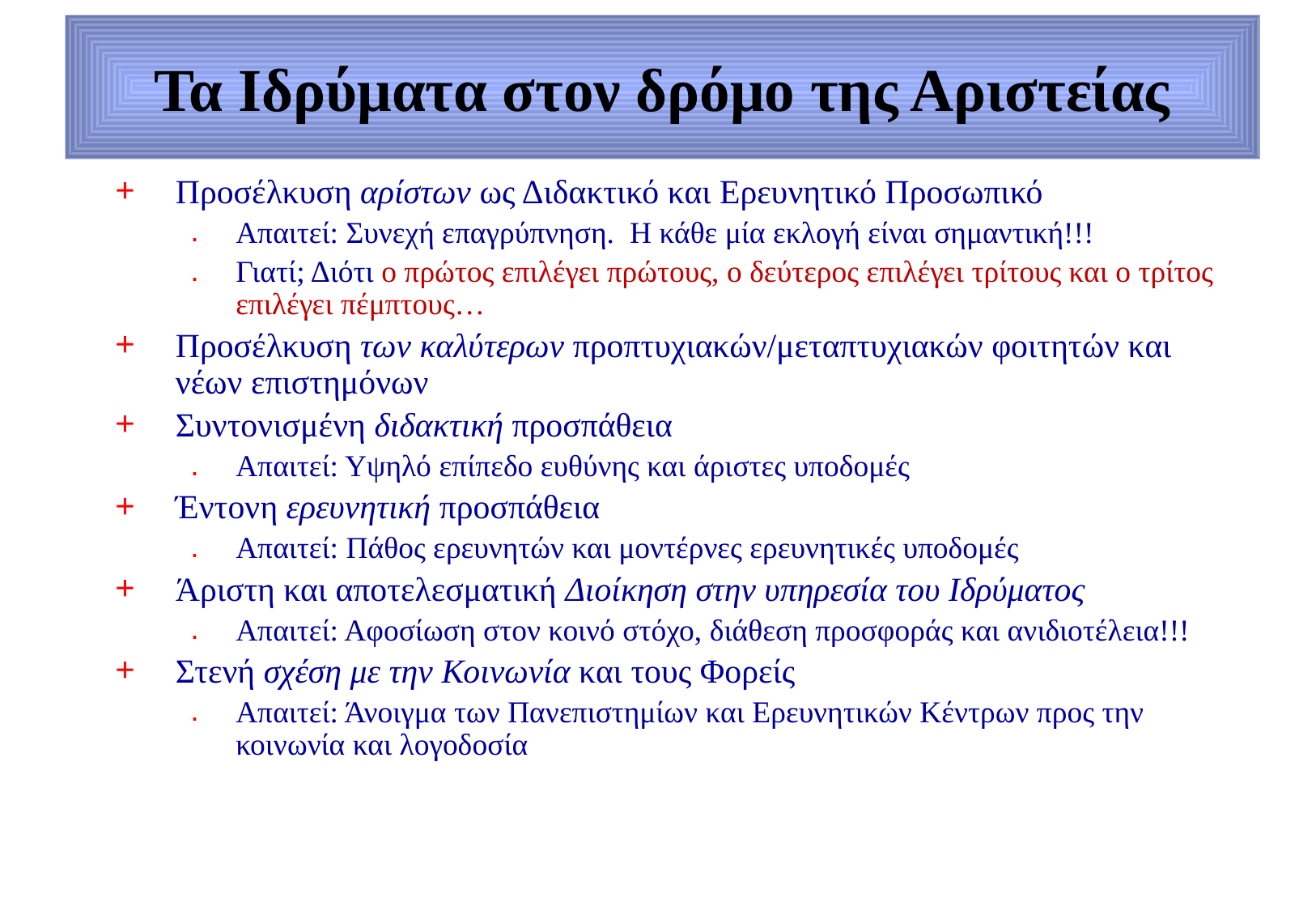

# Τα Ιδρύματα στον δρόμο της Αριστείας
Προσέλκυση αρίστων ως Διδακτικό και Ερευνητικό Προσωπικό
Απαιτεί: Συνεχή επαγρύπνηση.  Η κάθε μία εκλογή είναι σημαντική!!!
Γιατί; Διότι ο πρώτος επιλέγει πρώτους, ο δεύτερος επιλέγει τρίτους και ο τρίτος επιλέγει πέμπτους…
Προσέλκυση των καλύτερων προπτυχιακών/μεταπτυχιακών φοιτητών και νέων επιστημόνων
Συντονισμένη διδακτική προσπάθεια
Απαιτεί: Υψηλό επίπεδο ευθύνης και άριστες υποδομές
Έντονη ερευνητική προσπάθεια
Απαιτεί: Πάθος ερευνητών και μοντέρνες ερευνητικές υποδομές
Άριστη και αποτελεσματική Διοίκηση στην υπηρεσία του Ιδρύματος
Απαιτεί: Αφοσίωση στον κοινό στόχο, διάθεση προσφοράς και ανιδιοτέλεια!!!
Στενή σχέση με την Κοινωνία και τους Φορείς
Απαιτεί: Άνοιγμα των Πανεπιστημίων και Ερευνητικών Κέντρων προς την κοινωνία και λογοδοσία